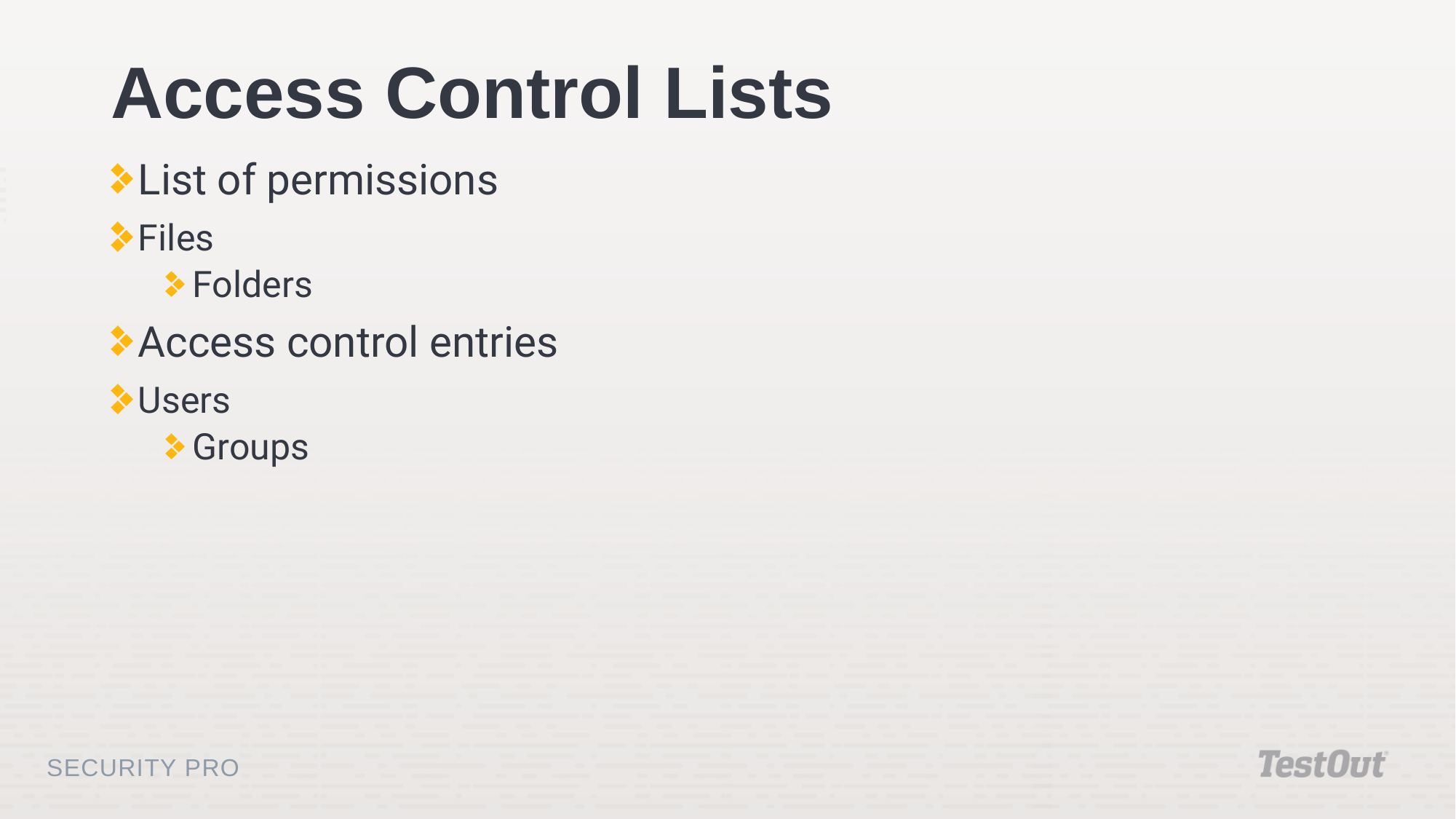

# Access Control Lists
List of permissions
Files
Folders
Access control entries
Users
Groups
Security Pro